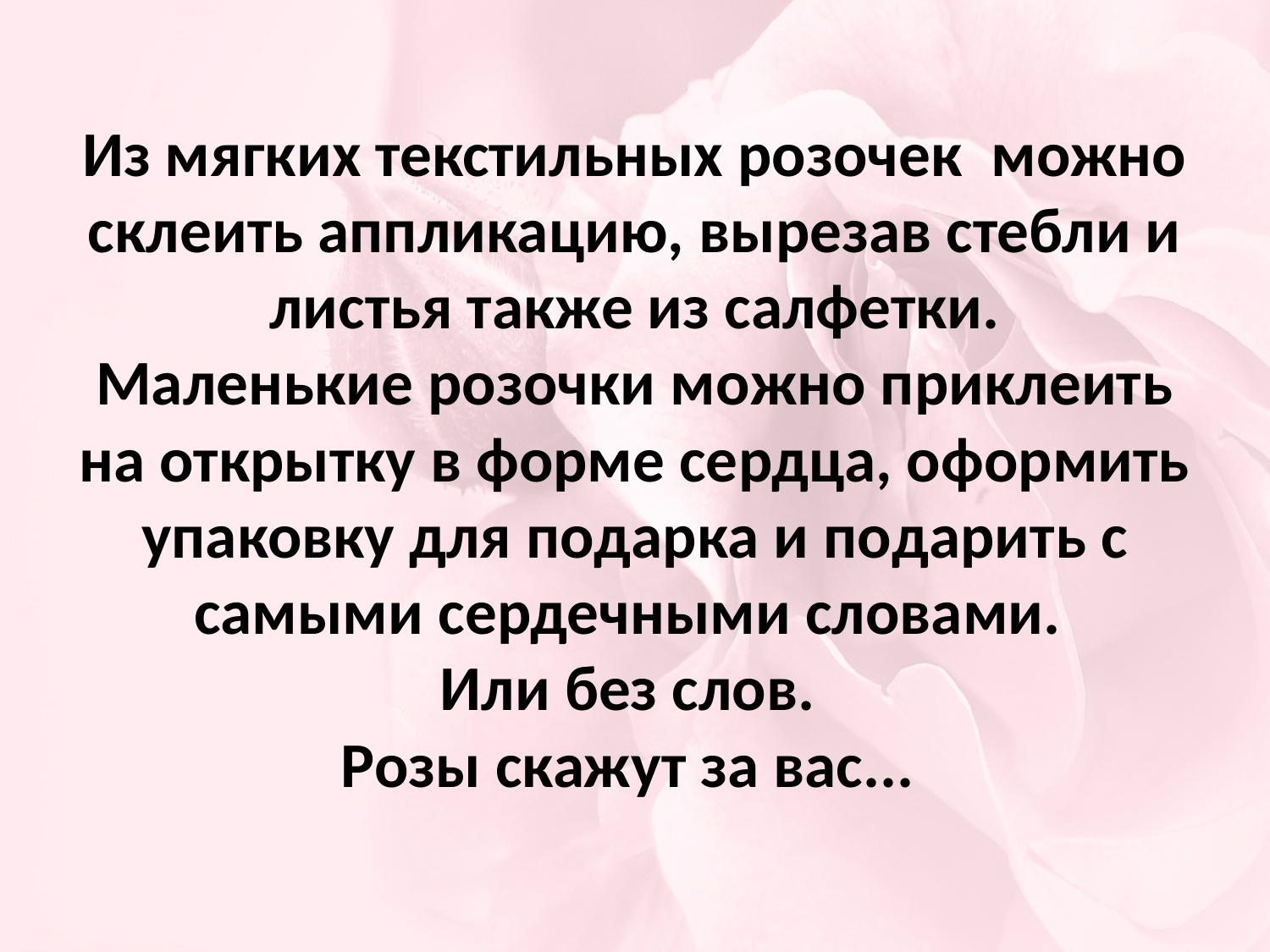

# Из мягких текстильных розочек  можно склеить аппликацию, вырезав стебли и листья также из салфетки. Маленькие розочки можно приклеить на открытку в форме сердца, оформить упаковку для подарка и подарить с самыми сердечными словами. Или без слов. Розы скажут за вас...